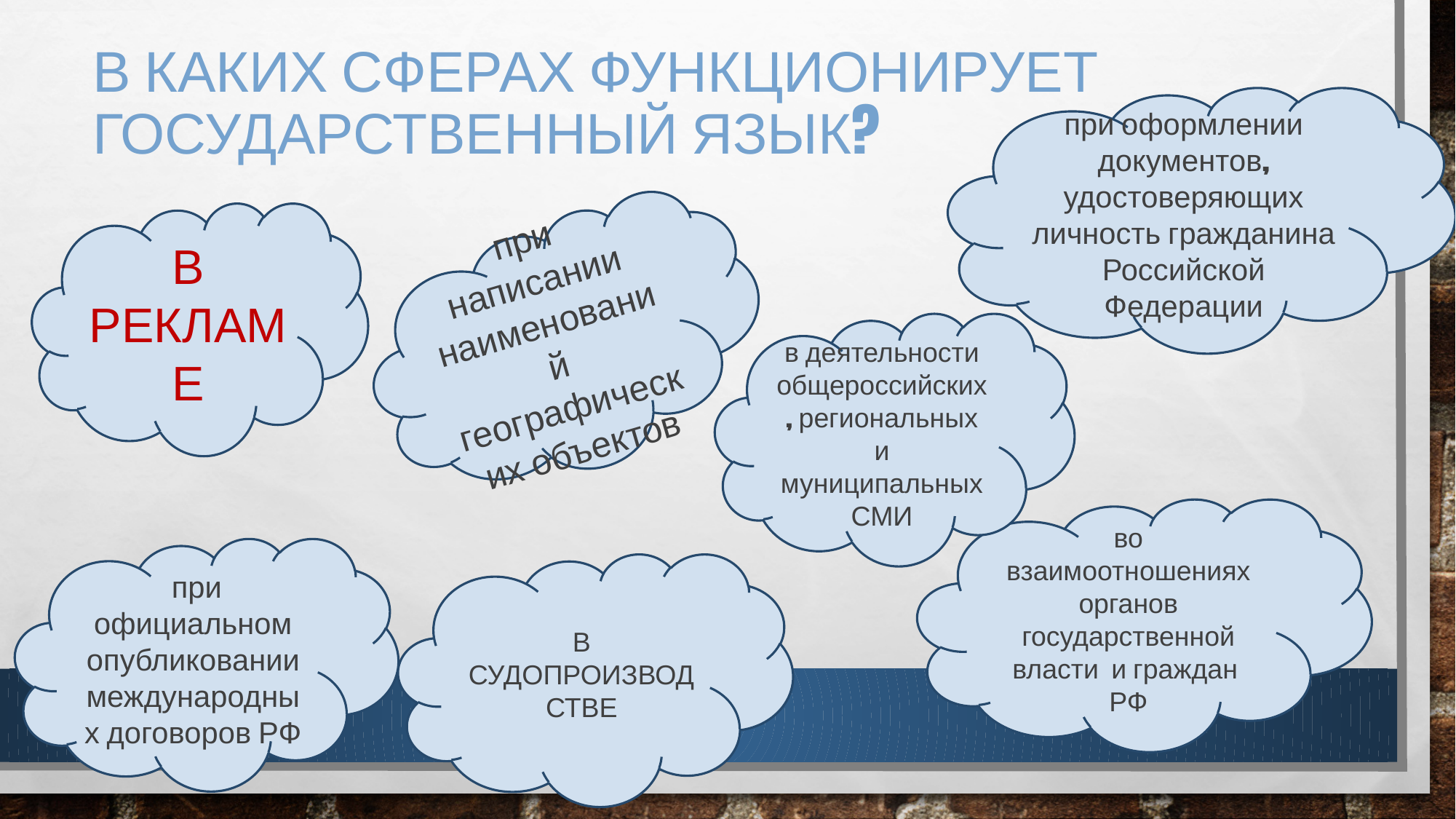

# В каких сферах функционирует государственный язык?
при оформлении документов, удостоверяющих личность гражданина Российской Федерации
В РЕКЛАМЕ
при написании наименований географических объектов

в деятельности общероссийских, региональных и муниципальных СМИ
во взаимоотношениях органов государственной власти  и граждан  РФ
 при официальном опубликовании международных договоров РФ
В СУДОПРОИЗВОДСТВЕ